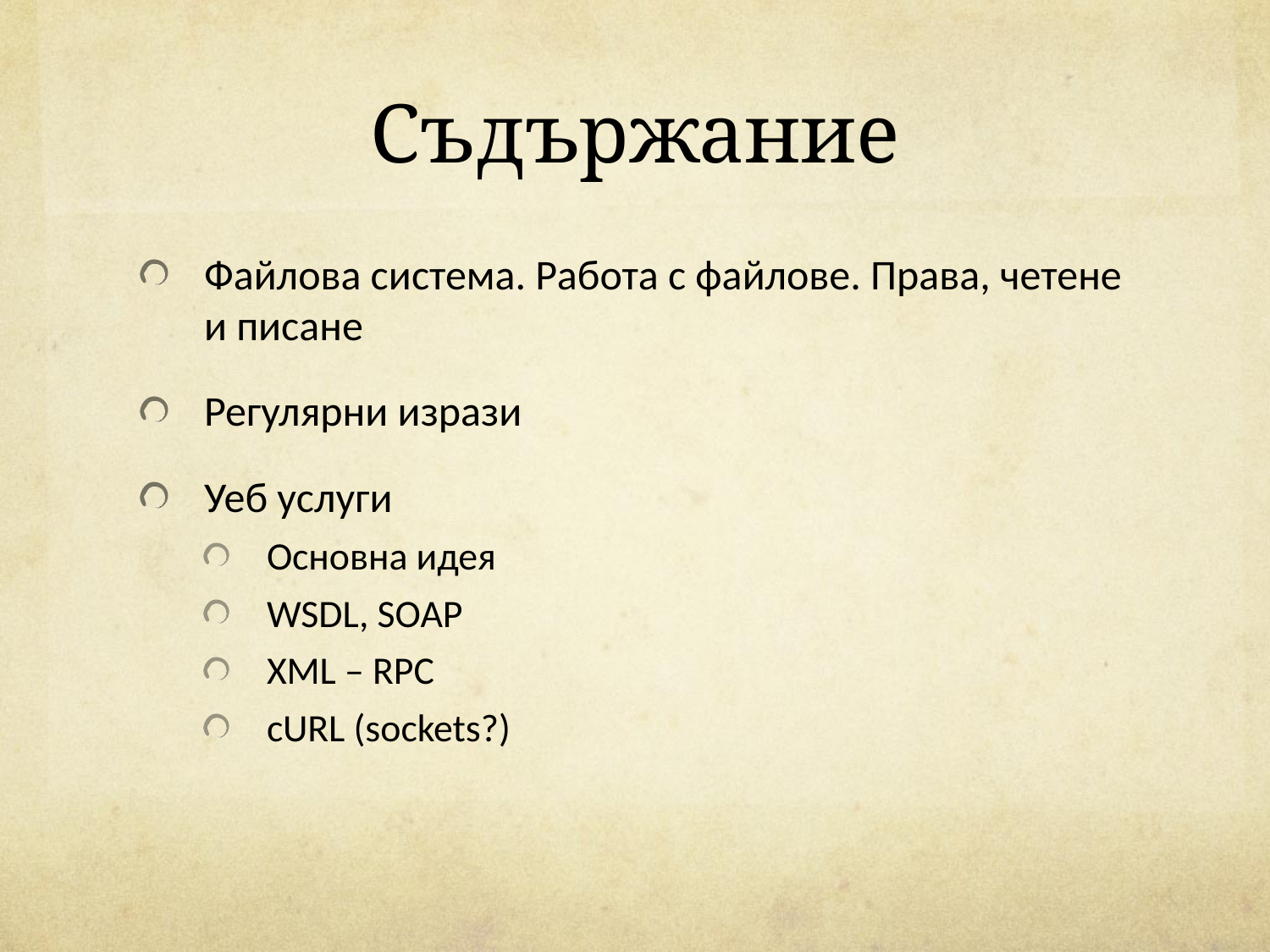

# Съдържание
Файлова система. Работа с файлове. Права, четене и писане
Регулярни изрази
Уеб услуги
Основна идея
WSDL, SOAP
XML – RPC
cURL (sockets?)